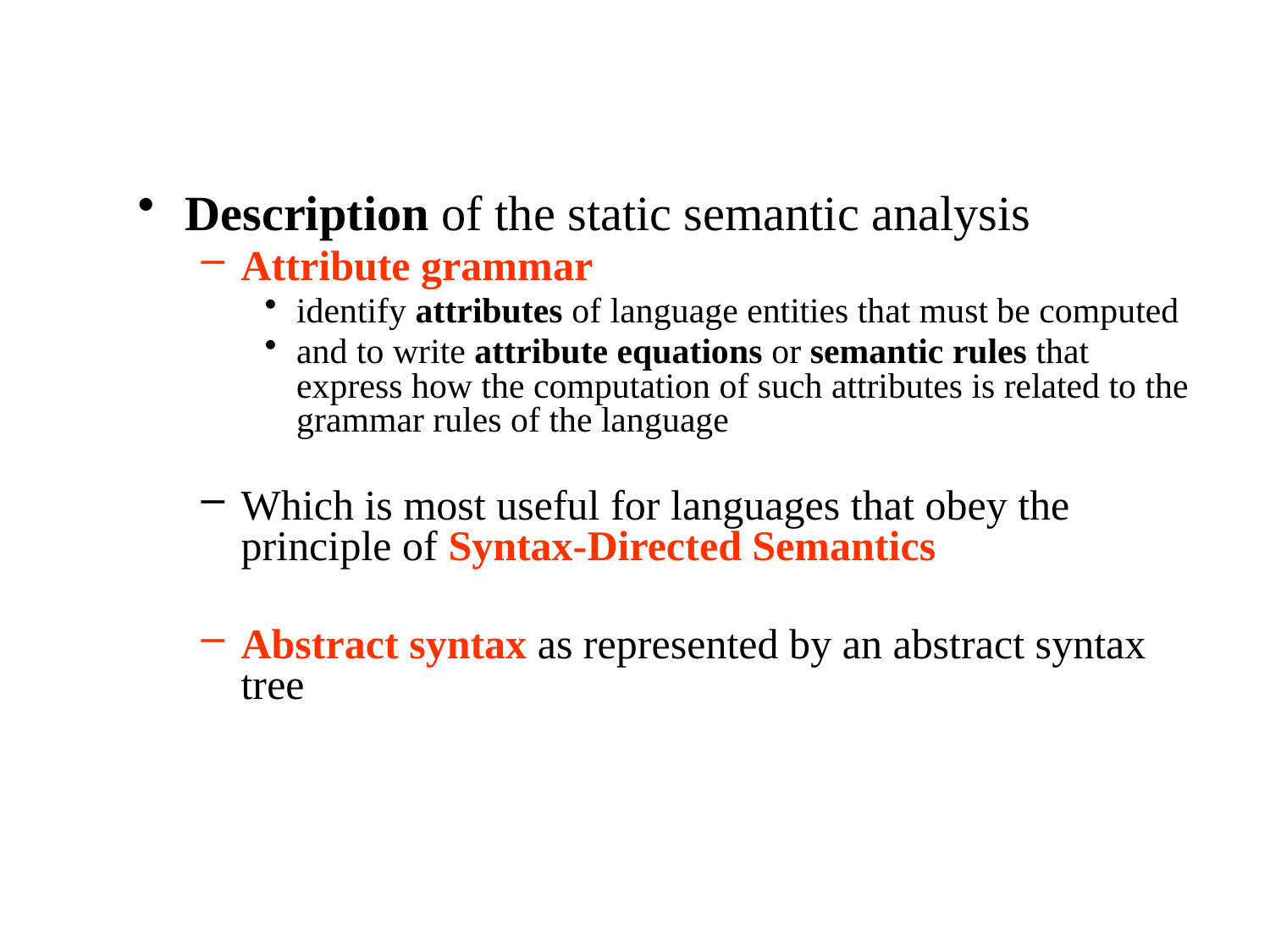

Description of the static semantic analysis
Attribute grammar
identify attributes of language entities that must be computed
and to write attribute equations or semantic rules that express how the computation of such attributes is related to the grammar rules of the language

Which is most useful for languages that obey the principle of Syntax-Directed Semantics

Abstract syntax as represented by an abstract syntax tree